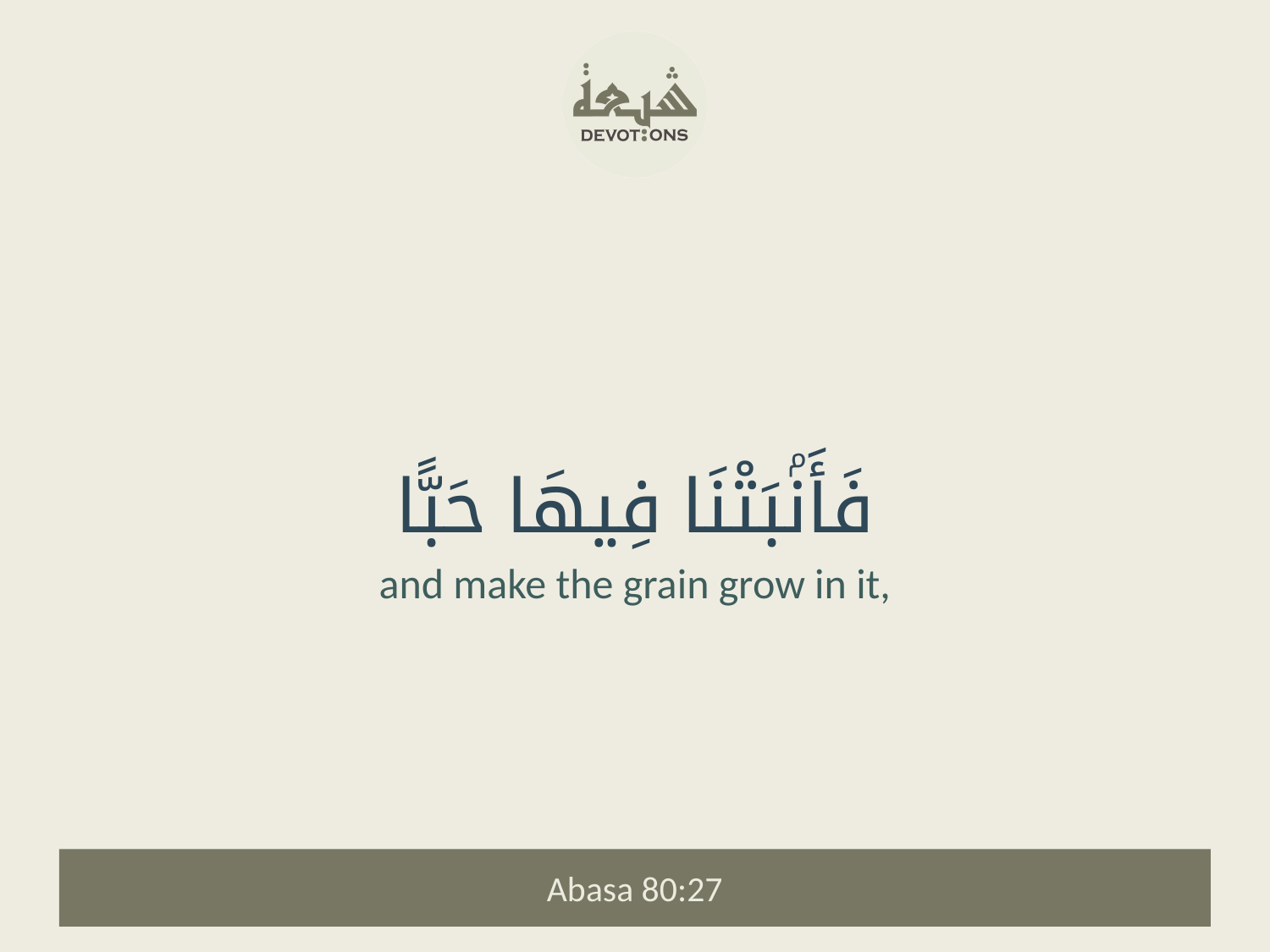

فَأَنۢبَتْنَا فِيهَا حَبًّا
and make the grain grow in it,
Abasa 80:27